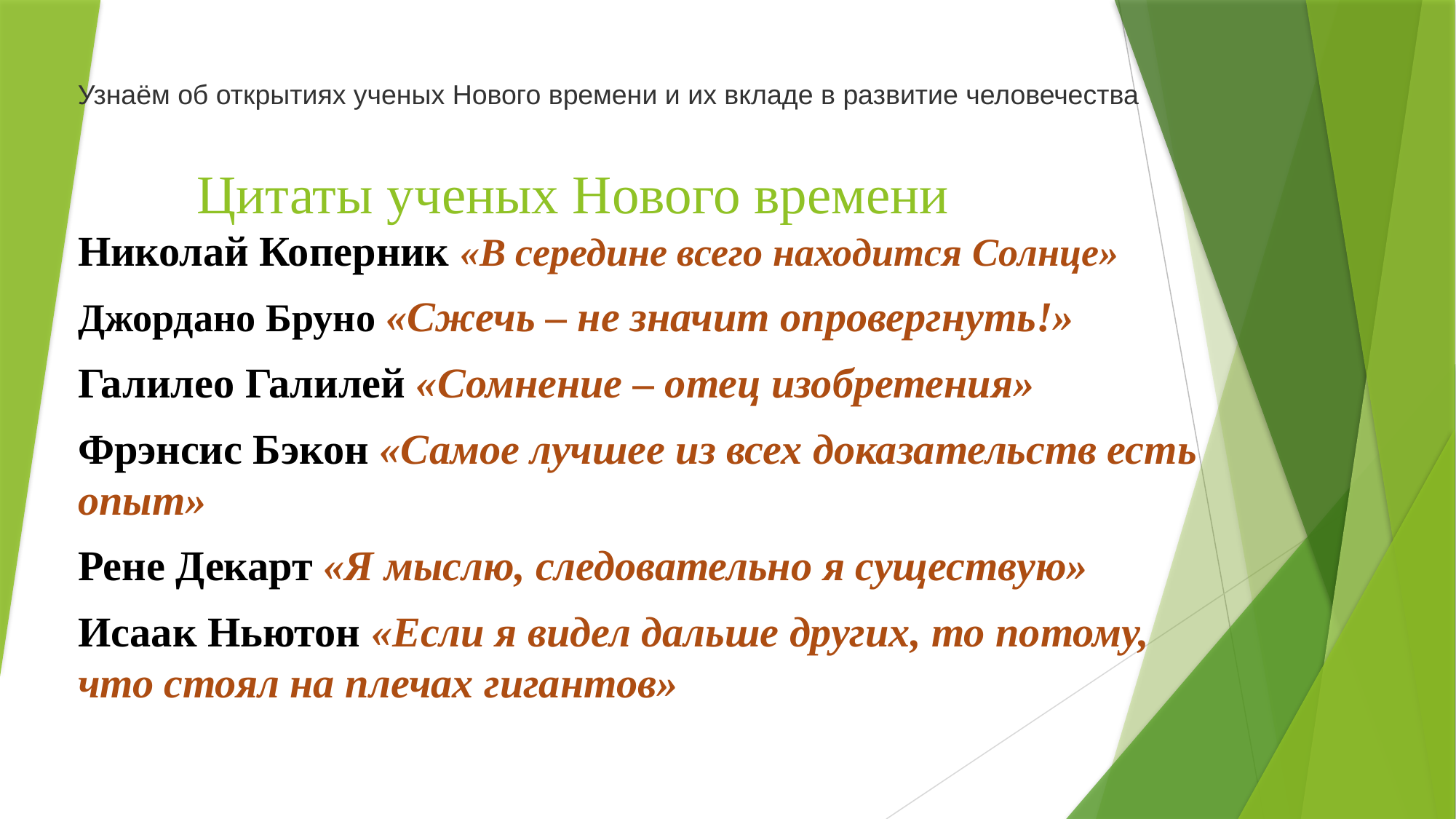

Узнаём об открытиях ученых Нового времени и их вкладе в развитие человечества
# Цитаты ученых Нового времени
Николай Коперник «В середине всего находится Солнце»
Джордано Бруно «Сжечь – не значит опровергнуть!»
Галилео Галилей «Сомнение – отец изобретения»
Фрэнсис Бэкон «Самое лучшее из всех доказательств есть опыт»
Рене Декарт «Я мыслю, следовательно я существую»
Исаак Ньютон «Если я видел дальше других, то потому, что стоял на плечах гигантов»